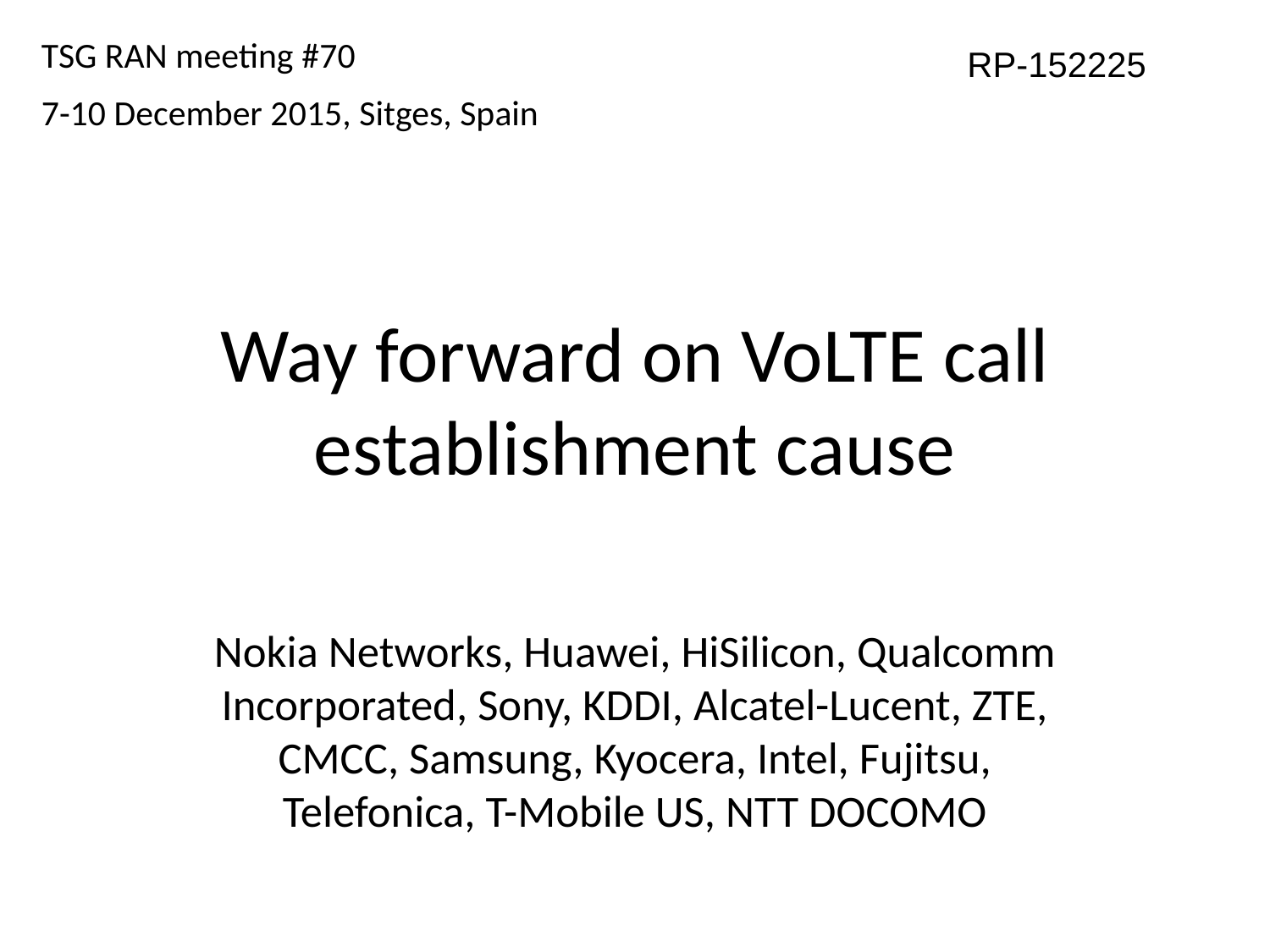

TSG RAN meeting #70
7-10 December 2015, Sitges, Spain
RP-152225
# Way forward on VoLTE call establishment cause
Nokia Networks, Huawei, HiSilicon, Qualcomm Incorporated, Sony, KDDI, Alcatel-Lucent, ZTE, CMCC, Samsung, Kyocera, Intel, Fujitsu, Telefonica, T-Mobile US, NTT DOCOMO